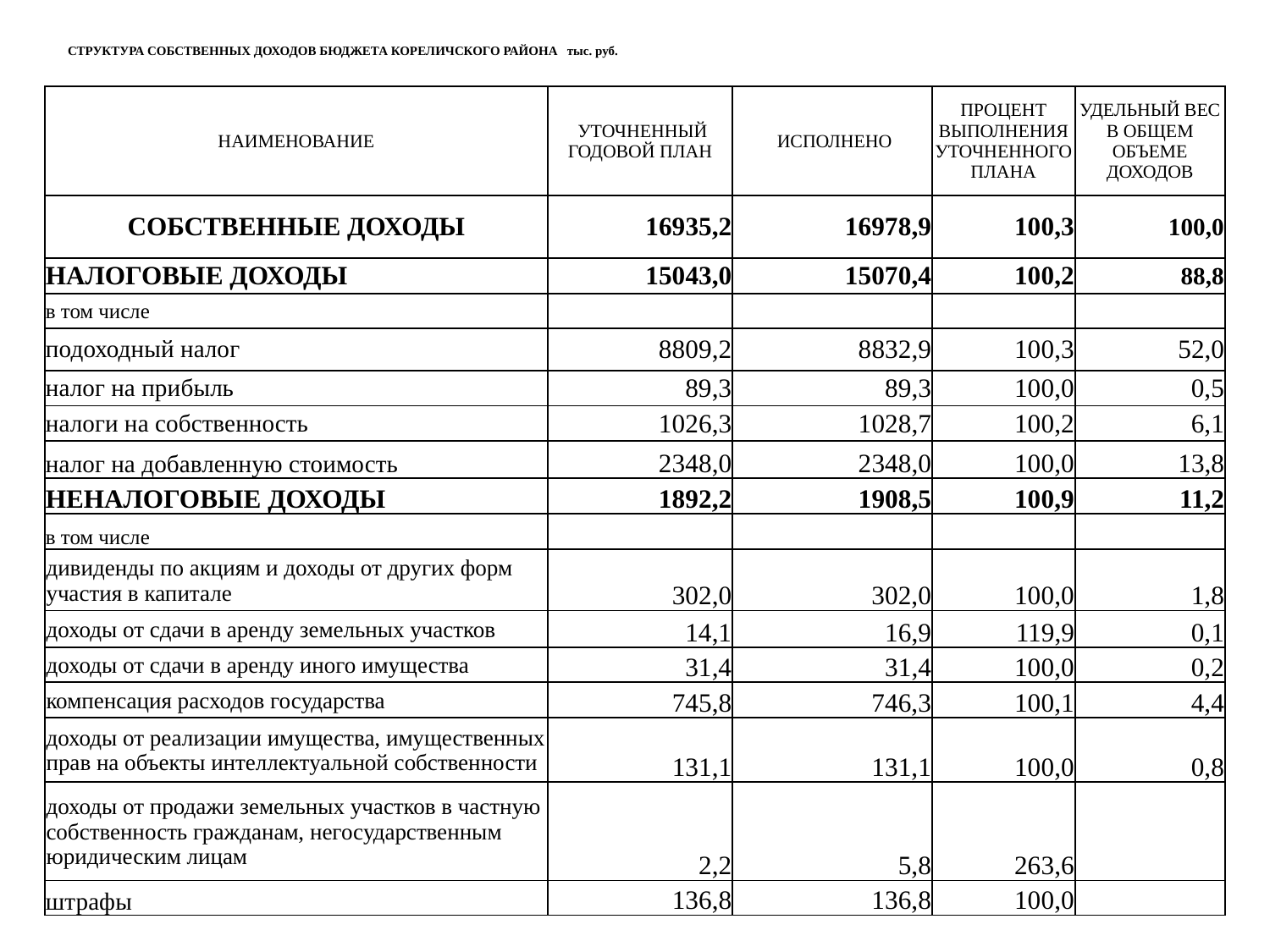

# СТРУКТУРА СОБСТВЕННЫХ ДОХОДОВ БЮДЖЕТА КОРЕЛИЧСКОГО РАЙОНА   тыс. руб.
| НАИМЕНОВАНИЕ | УТОЧНЕННЫЙ ГОДОВОЙ ПЛАН | ИСПОЛНЕНО | ПРОЦЕНТ ВЫПОЛНЕНИЯ УТОЧНЕННОГО ПЛАНА | УДЕЛЬНЫЙ ВЕС В ОБЩЕМ ОБЪЕМЕ ДОХОДОВ |
| --- | --- | --- | --- | --- |
| СОБСТВЕННЫЕ ДОХОДЫ | 16935,2 | 16978,9 | 100,3 | 100,0 |
| НАЛОГОВЫЕ ДОХОДЫ | 15043,0 | 15070,4 | 100,2 | 88,8 |
| в том числе |  |  |  |  |
| подоходный налог | 8809,2 | 8832,9 | 100,3 | 52,0 |
| налог на прибыль | 89,3 | 89,3 | 100,0 | 0,5 |
| налоги на собственность | 1026,3 | 1028,7 | 100,2 | 6,1 |
| налог на добавленную стоимость | 2348,0 | 2348,0 | 100,0 | 13,8 |
| НЕНАЛОГОВЫЕ ДОХОДЫ | 1892,2 | 1908,5 | 100,9 | 11,2 |
| в том числе |  |  |  |  |
| дивиденды по акциям и доходы от других форм участия в капитале | 302,0 | 302,0 | 100,0 | 1,8 |
| доходы от сдачи в аренду земельных участков | 14,1 | 16,9 | 119,9 | 0,1 |
| доходы от сдачи в аренду иного имущества | 31,4 | 31,4 | 100,0 | 0,2 |
| компенсация расходов государства | 745,8 | 746,3 | 100,1 | 4,4 |
| доходы от реализации имущества, имущественных прав на объекты интеллектуальной собственности | 131,1 | 131,1 | 100,0 | 0,8 |
| доходы от продажи земельных участков в частную собственность гражданам, негосударственным юридическим лицам | 2,2 | 5,8 | 263,6 |  |
| штрафы | 136,8 | 136,8 | 100,0 |  |